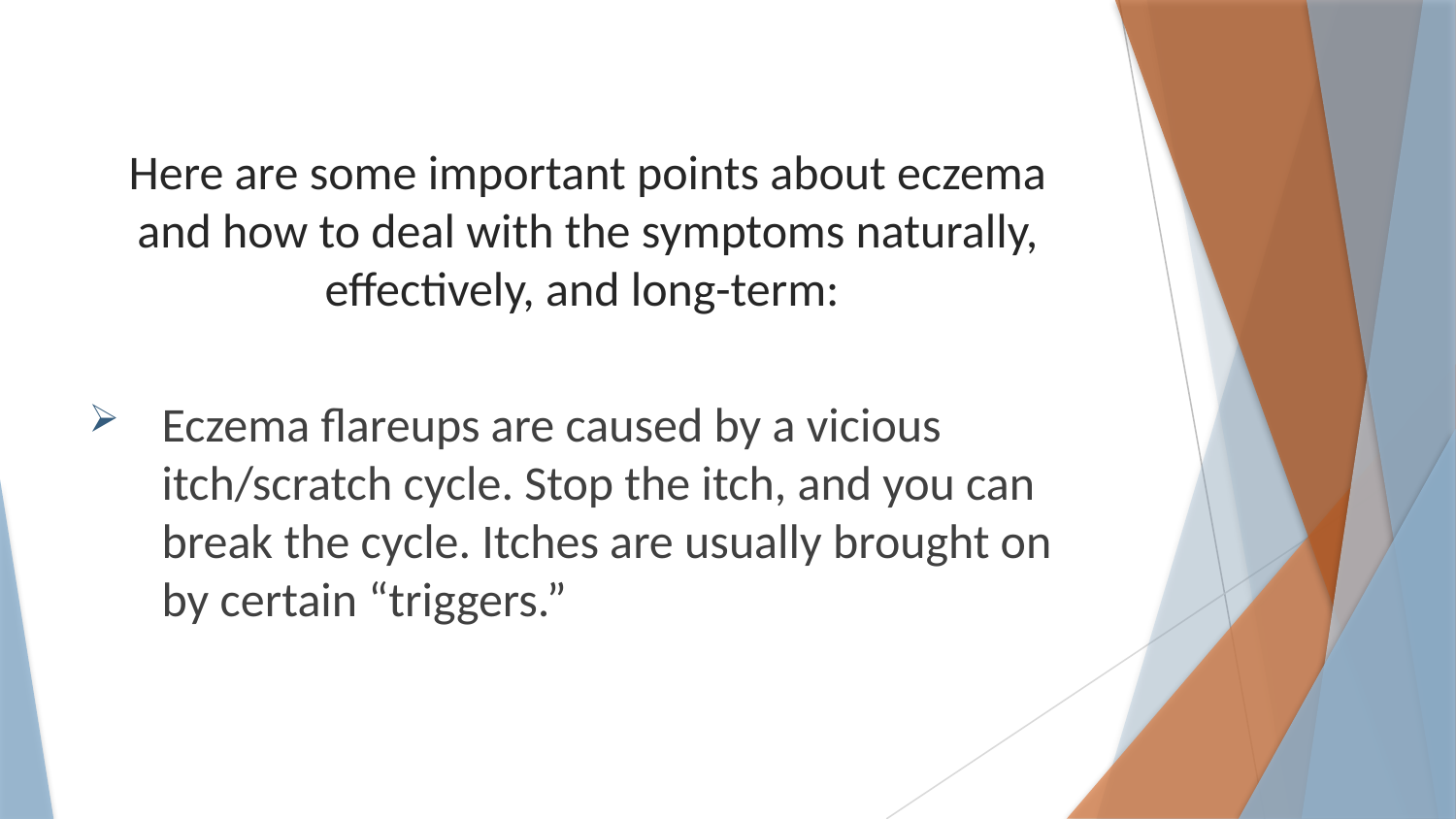

Here are some important points about eczema and how to deal with the symptoms naturally, effectively, and long-term:
Eczema flareups are caused by a vicious itch/scratch cycle. Stop the itch, and you can break the cycle. Itches are usually brought on by certain “triggers.”